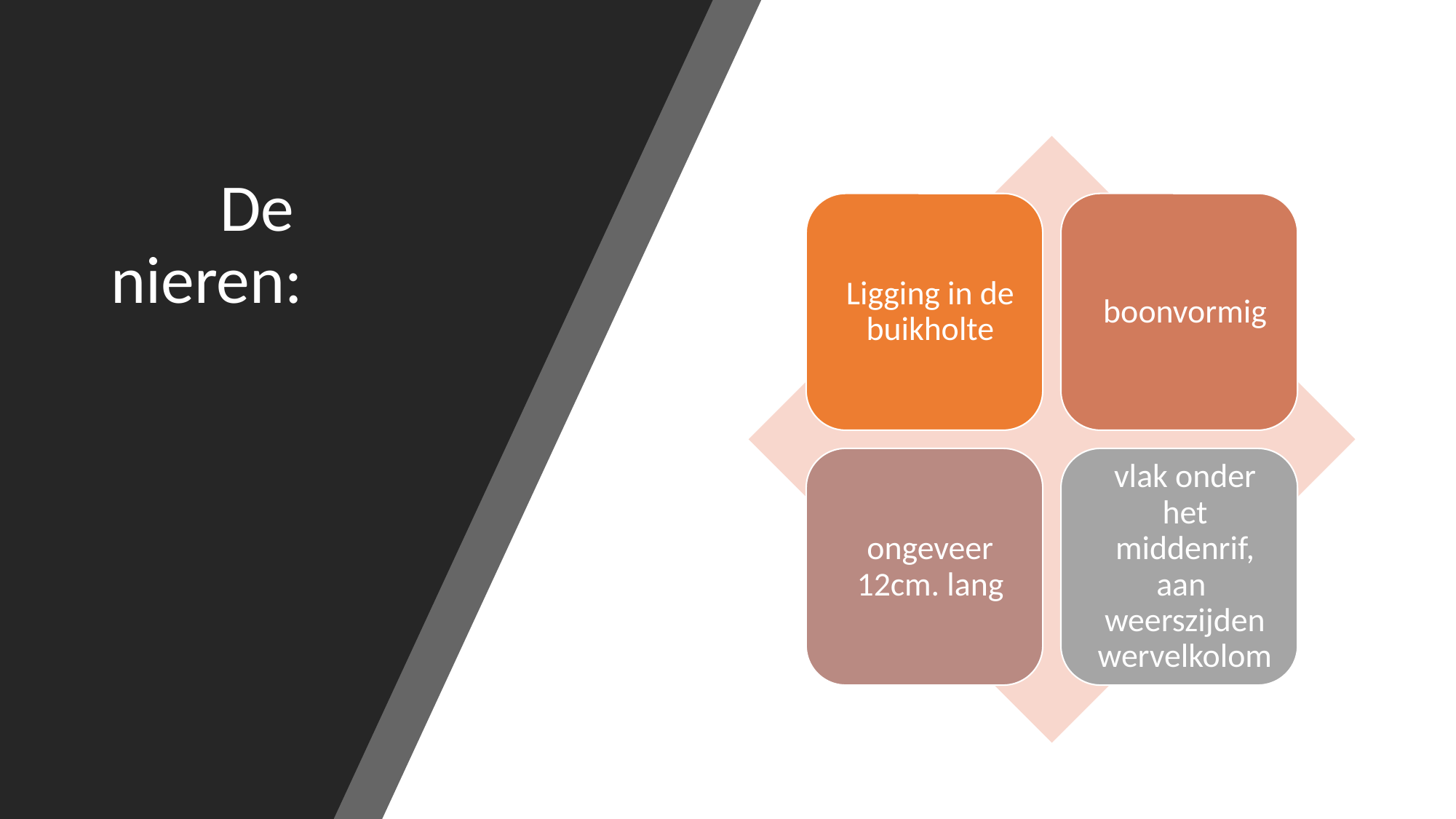

# De nieren:
Ligging in de buikholte
boonvormig
ongeveer 12cm. lang
vlak onder het middenrif, aan
weerszijden wervelkolom